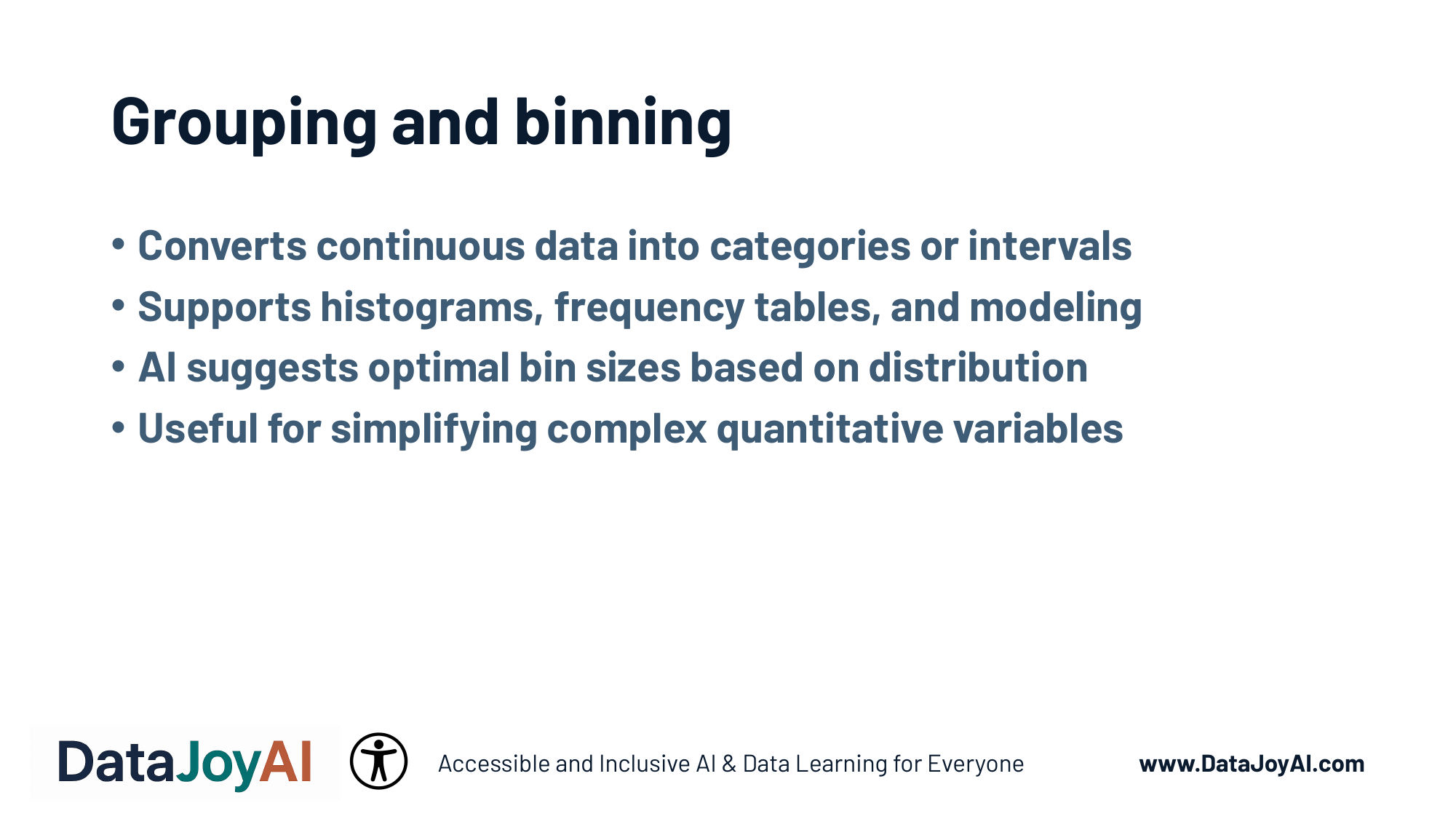

# Grouping and binning
Converts continuous data into categories or intervals
Supports histograms, frequency tables, and modeling
AI suggests optimal bin sizes based on distribution
Useful for simplifying complex quantitative variables